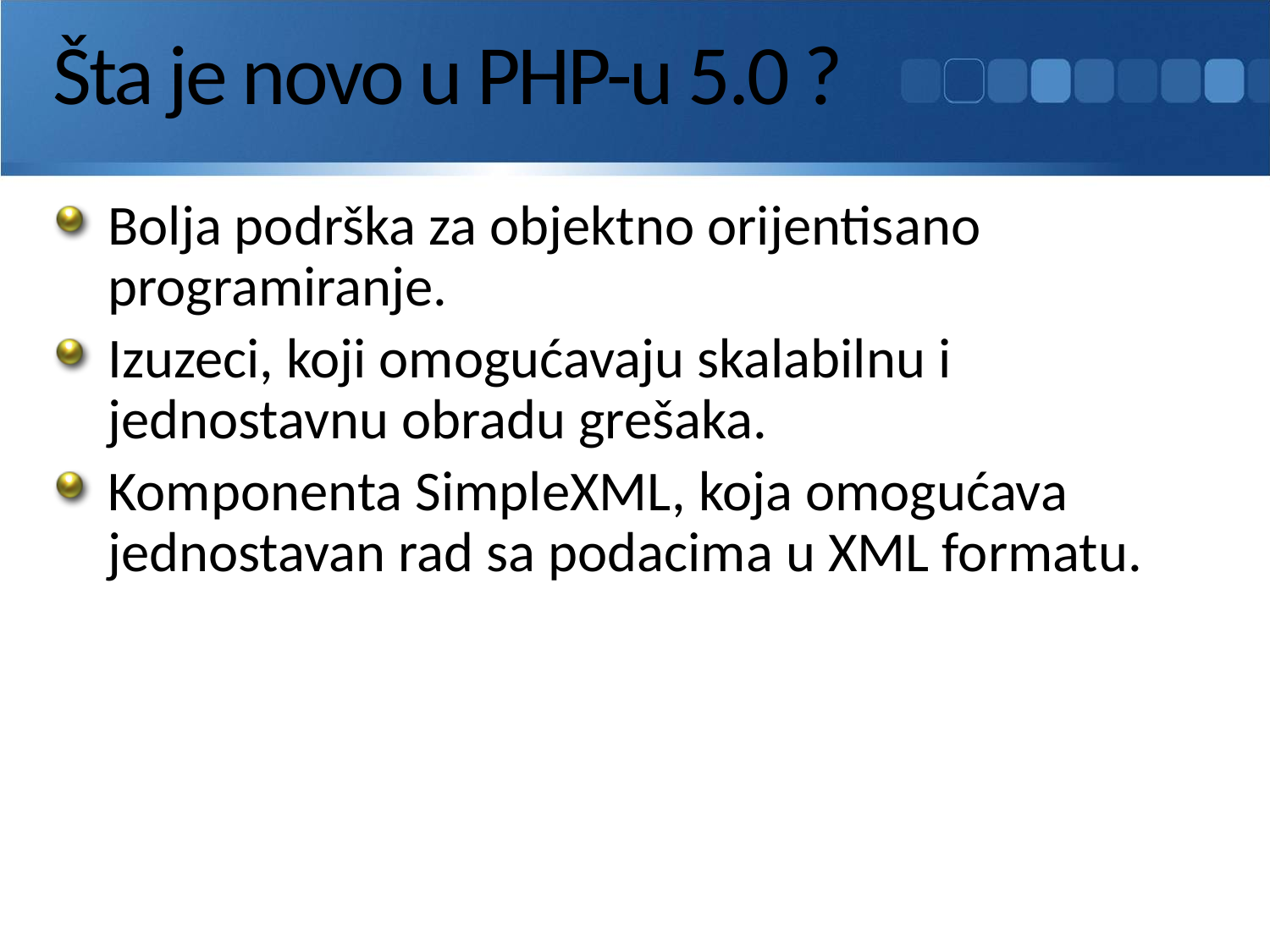

# Šta je novo u PHP-u 5.0 ?
Bolja podrška za objektno orijentisano programiranje.
Izuzeci, koji omogućavaju skalabilnu i jednostavnu obradu grešaka.
Komponenta SimpleXML, koja omogućava jednostavan rad sa podacima u XML formatu.